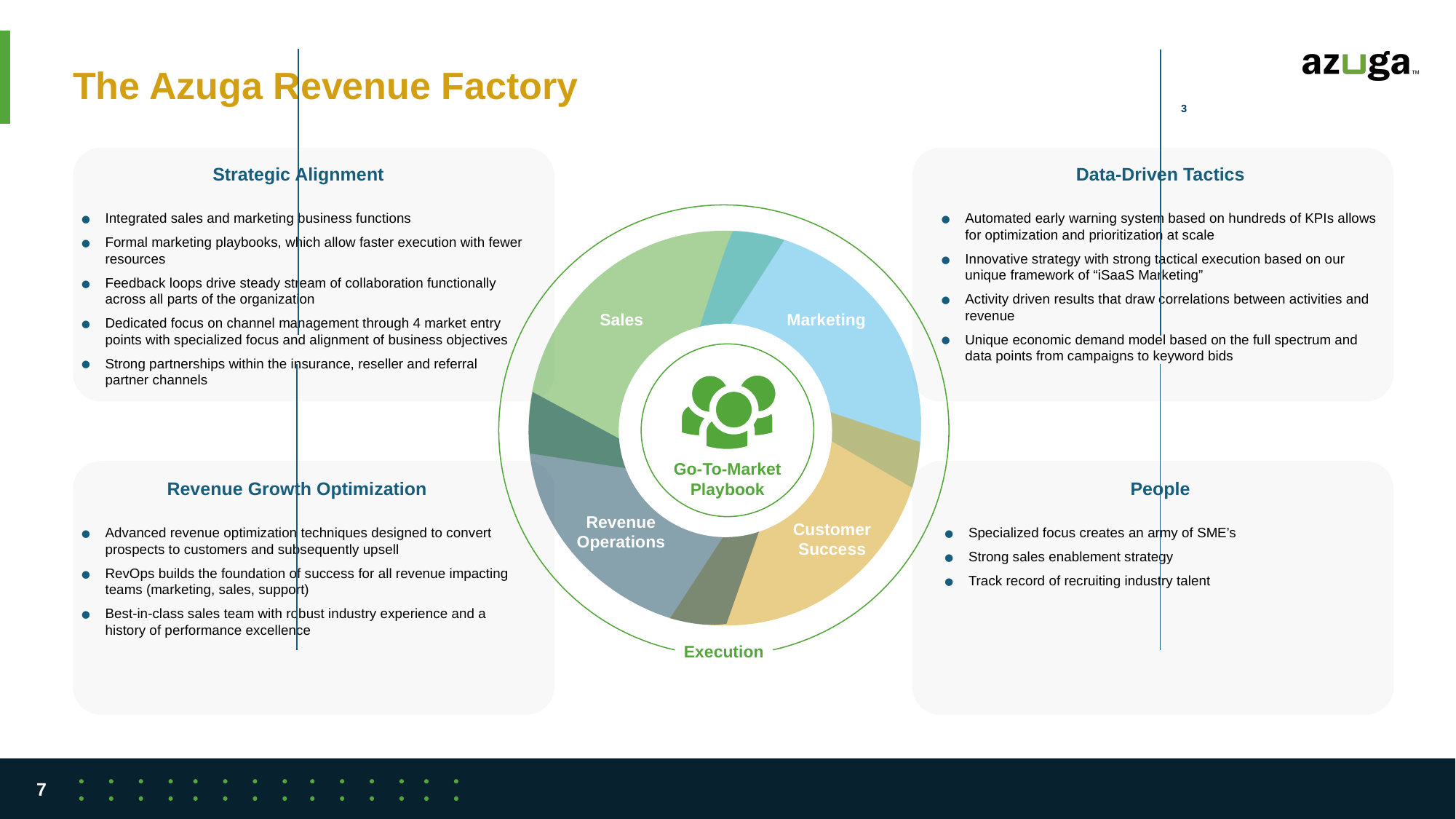

The Azuga Revenue Factory
3

Strategic Alignment
Data-Driven Tactics

Sales
Marketing

Go-To-Market Playbook
Revenue Operations
Customer Success
Execution
Integrated sales and marketing business functions
Formal marketing playbooks, which allow faster execution with fewer resources
Feedback loops drive steady stream of collaboration functionally across all parts of the organization
Dedicated focus on channel management through 4 market entry points with specialized focus and alignment of business objectives
Strong partnerships within the insurance, reseller and referral partner channels
Automated early warning system based on hundreds of KPIs allows for optimization and prioritization at scale
Innovative strategy with strong tactical execution based on our unique framework of “iSaaS Marketing”
Activity driven results that draw correlations between activities and revenue
Unique economic demand model based on the full spectrum and data points from campaigns to keyword bids

Revenue Growth Optimization
People
Advanced revenue optimization techniques designed to convert prospects to customers and subsequently upsell
RevOps builds the foundation of success for all revenue impacting teams (marketing, sales, support)
Best-in-class sales team with robust industry experience and a history of performance excellence
Specialized focus creates an army of SME’s
Strong sales enablement strategy
Track record of recruiting industry talent